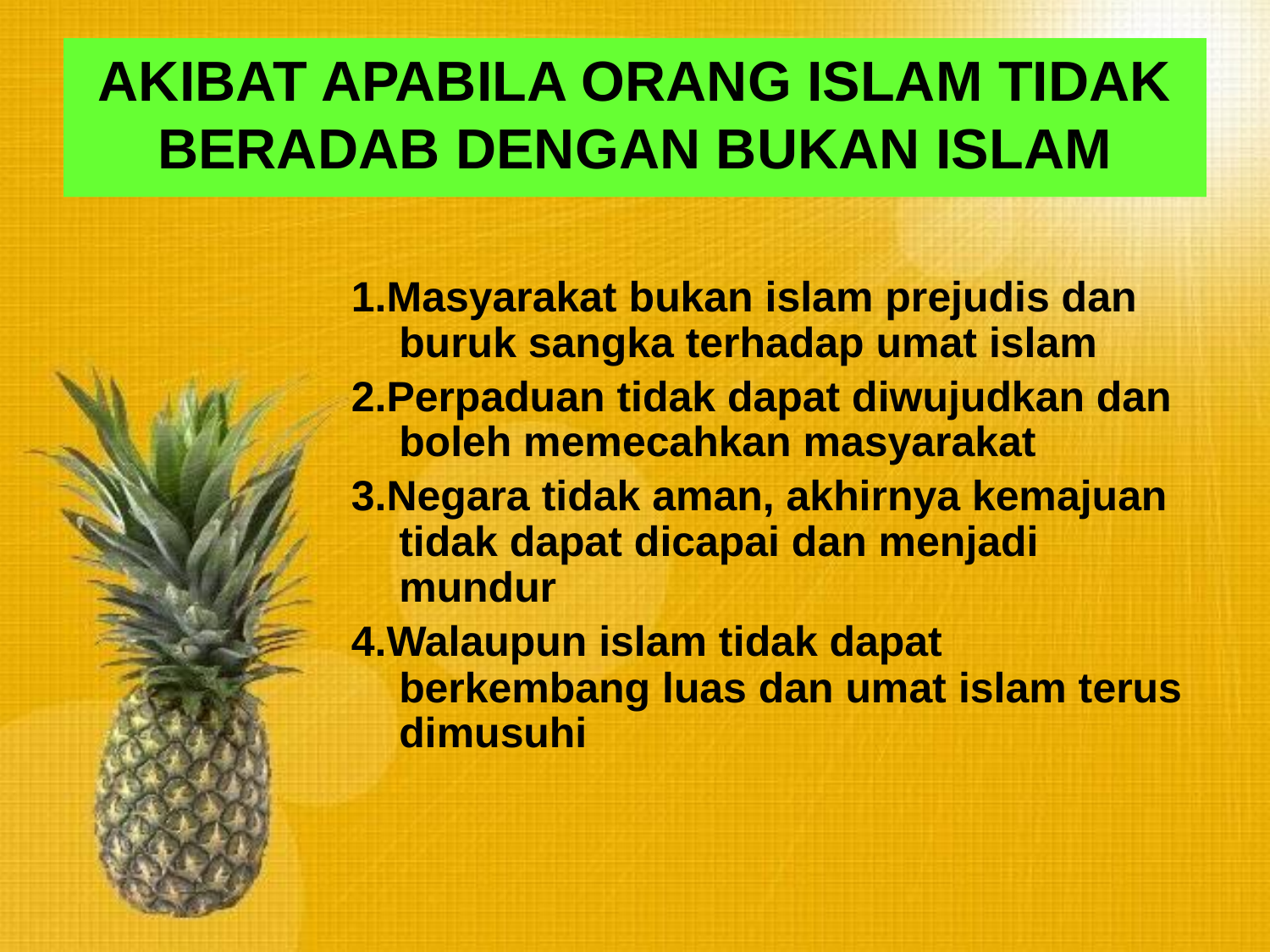

# AKIBAT APABILA ORANG ISLAM TIDAK BERADAB DENGAN BUKAN ISLAM

1.Masyarakat bukan islam prejudis dan buruk sangka terhadap umat islam
2.Perpaduan tidak dapat diwujudkan dan boleh memecahkan masyarakat
3.Negara tidak aman, akhirnya kemajuan tidak dapat dicapai dan menjadi mundur
4.Walaupun islam tidak dapat berkembang luas dan umat islam terus dimusuhi